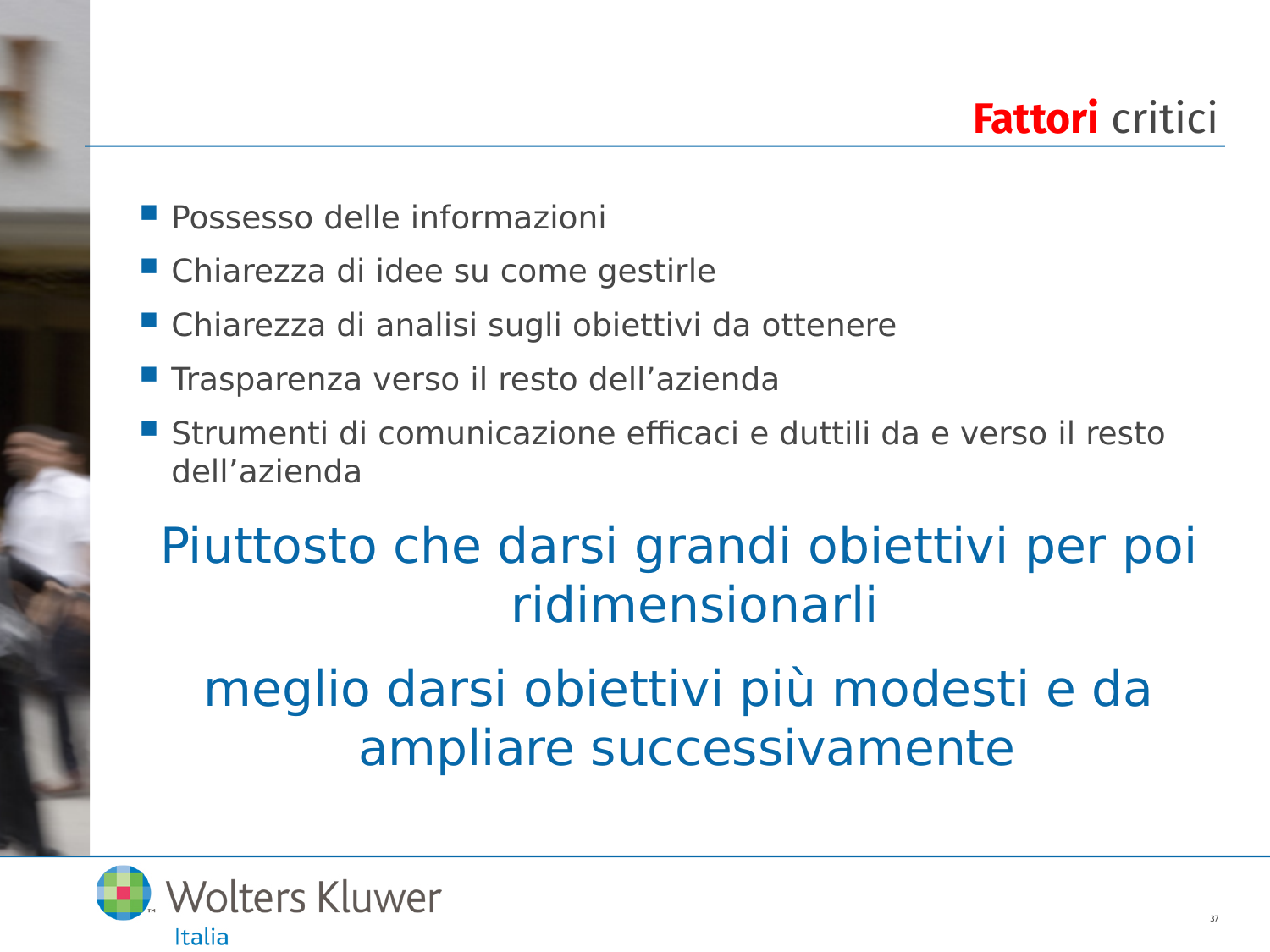

# Fattori critici
Possesso delle informazioni
Chiarezza di idee su come gestirle
Chiarezza di analisi sugli obiettivi da ottenere
Trasparenza verso il resto dell’azienda
Strumenti di comunicazione efficaci e duttili da e verso il resto dell’azienda
Piuttosto che darsi grandi obiettivi per poi ridimensionarli
meglio darsi obiettivi più modesti e da ampliare successivamente

37